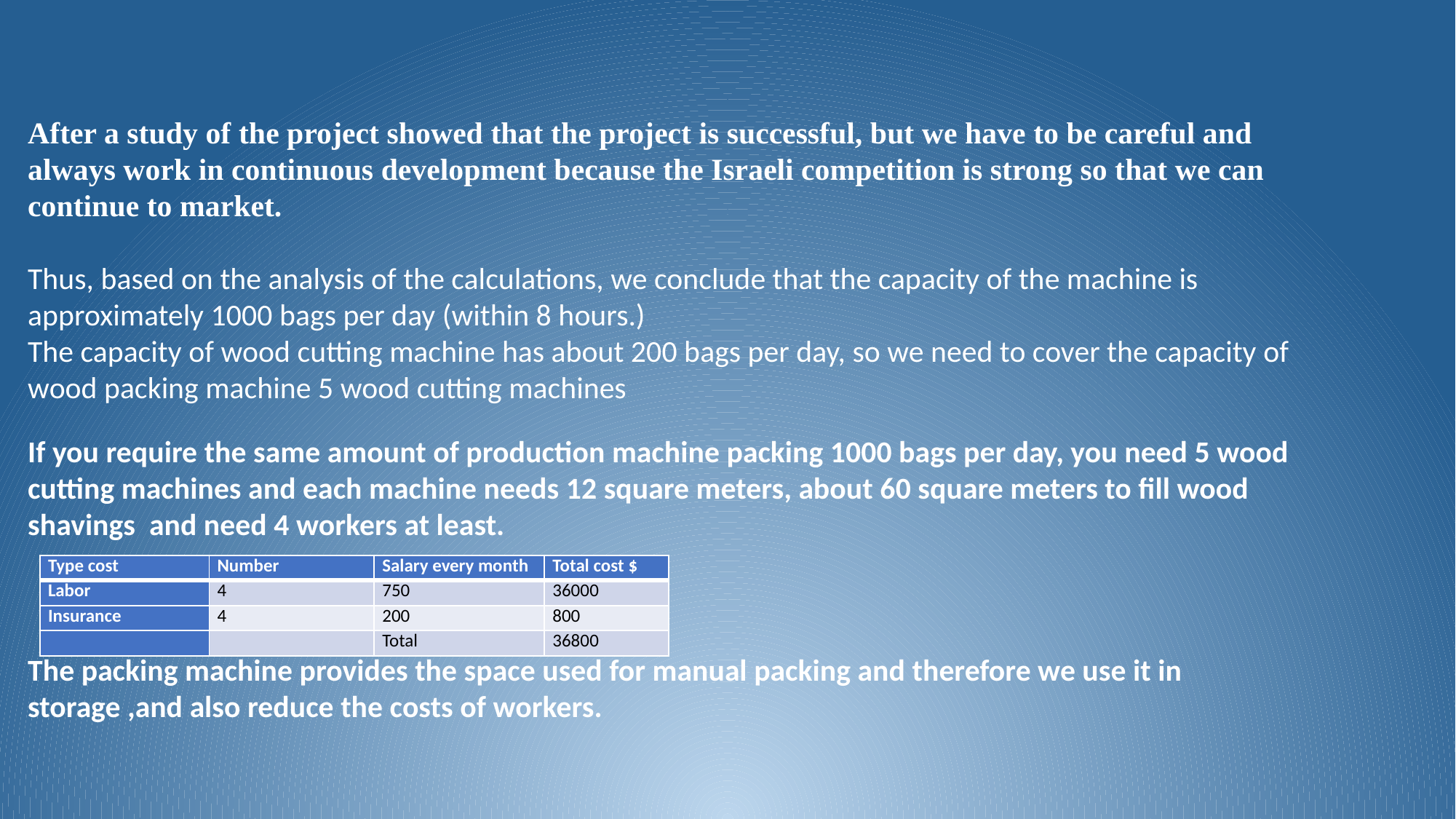

After a study of the project showed that the project is successful, but we have to be careful and always work in continuous development because the Israeli competition is strong so that we can continue to market.

Thus, based on the analysis of the calculations, we conclude that the capacity of the machine is approximately 1000 bags per day (within 8 hours.)
The capacity of wood cutting machine has about 200 bags per day, so we need to cover the capacity of wood packing machine 5 wood cutting machines
If you require the same amount of production machine packing 1000 bags per day, you need 5 wood cutting machines and each machine needs 12 square meters, about 60 square meters to fill wood shavings  and need 4 workers at least.

The packing machine provides the space used for manual packing and therefore we use it in storage ,and also reduce the costs of workers.
| Type cost | Number | Salary every month | Total cost $ |
| --- | --- | --- | --- |
| Labor | 4 | 750 | 36000 |
| Insurance | 4 | 200 | 800 |
|  |  | Total | 36800 |